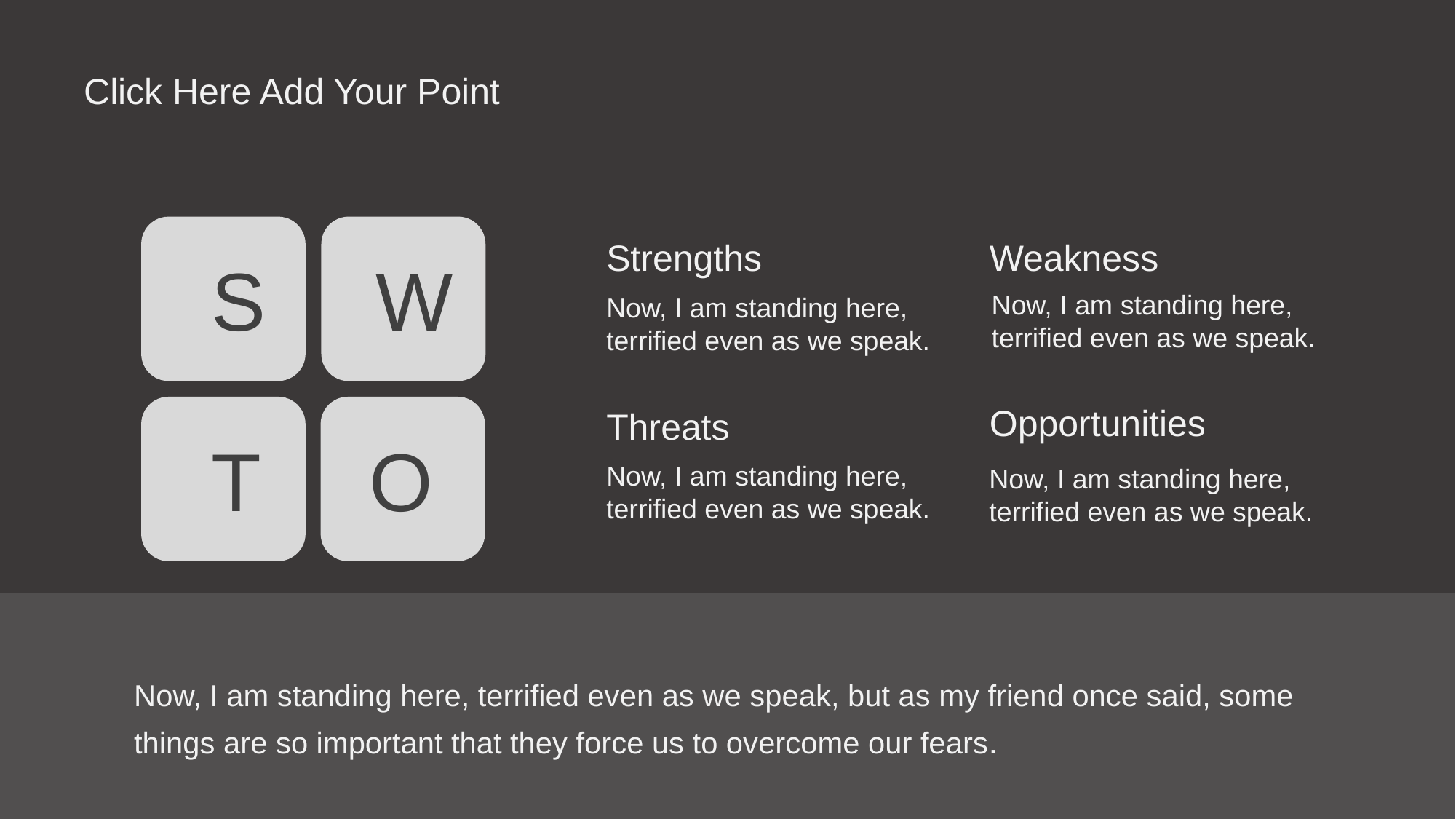

Click Here Add Your Point

Strengths
Weakness
S
W
Now, I am standing here, terrified even as we speak.
Now, I am standing here, terrified even as we speak.
Opportunities

Threats
T
O
Now, I am standing here, terrified even as we speak.
Now, I am standing here, terrified even as we speak.

Now, I am standing here, terrified even as we speak, but as my friend once said, some things are so important that they force us to overcome our fears.